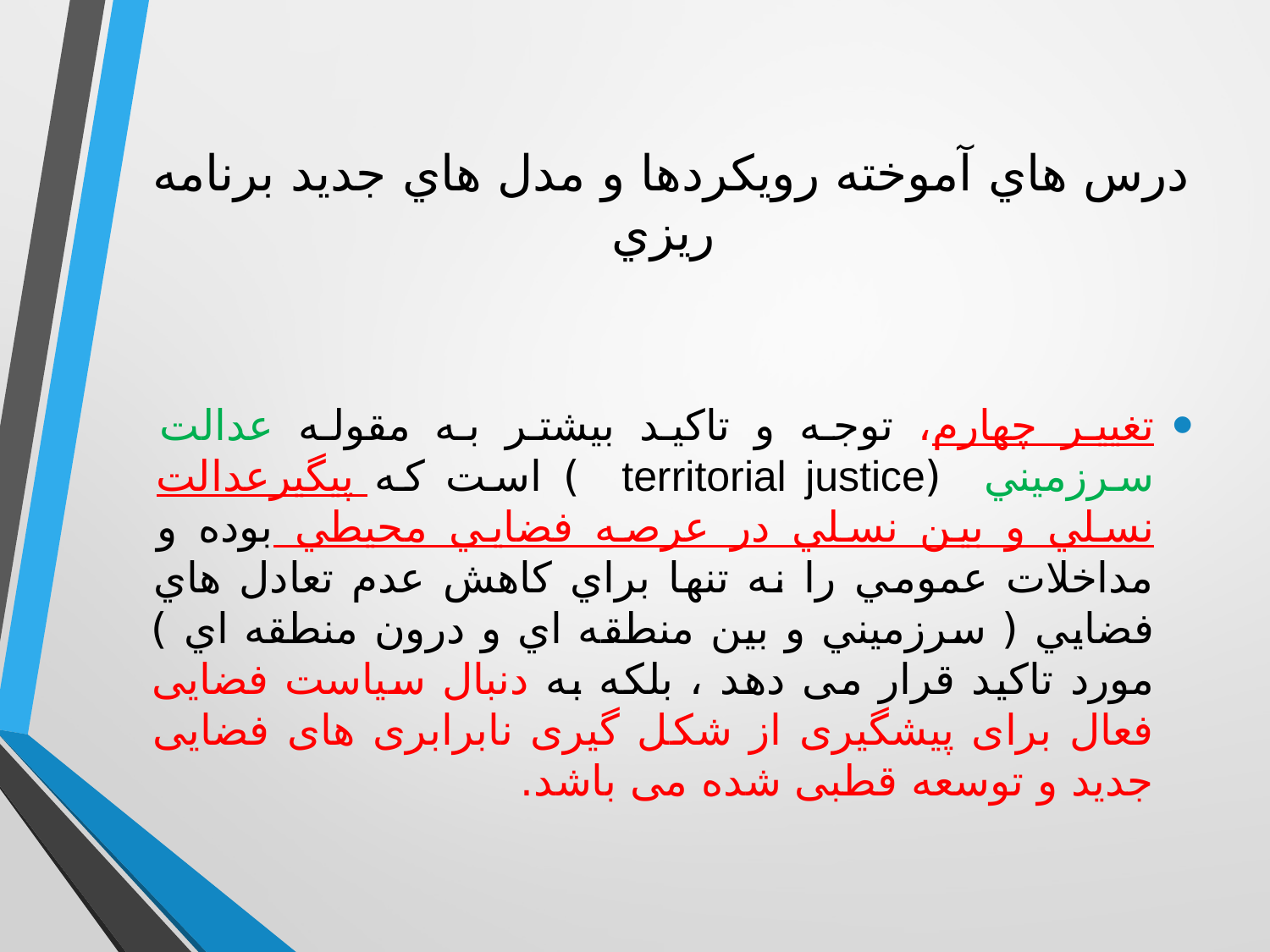

# درس هاي آموخته رويكردها و مدل هاي جديد برنامه ريزي
تغيير چهارم، توجه و تاكيد بيشتر به مقوله عدالت سرزميني  (territorial justice  ) است كه پيگيرعدالت نسلي و بين نسلي در عرصه فضايي محيطي بوده و مداخلات عمومي را نه تنها براي كاهش عدم تعادل هاي فضايي ( سرزميني و بين منطقه اي و درون منطقه اي ) مورد تاکید قرار می دهد ، بلکه به دنبال سیاست فضایی فعال برای پیشگیری از شکل گیری نابرابری های فضایی جدید و توسعه قطبی شده می باشد.